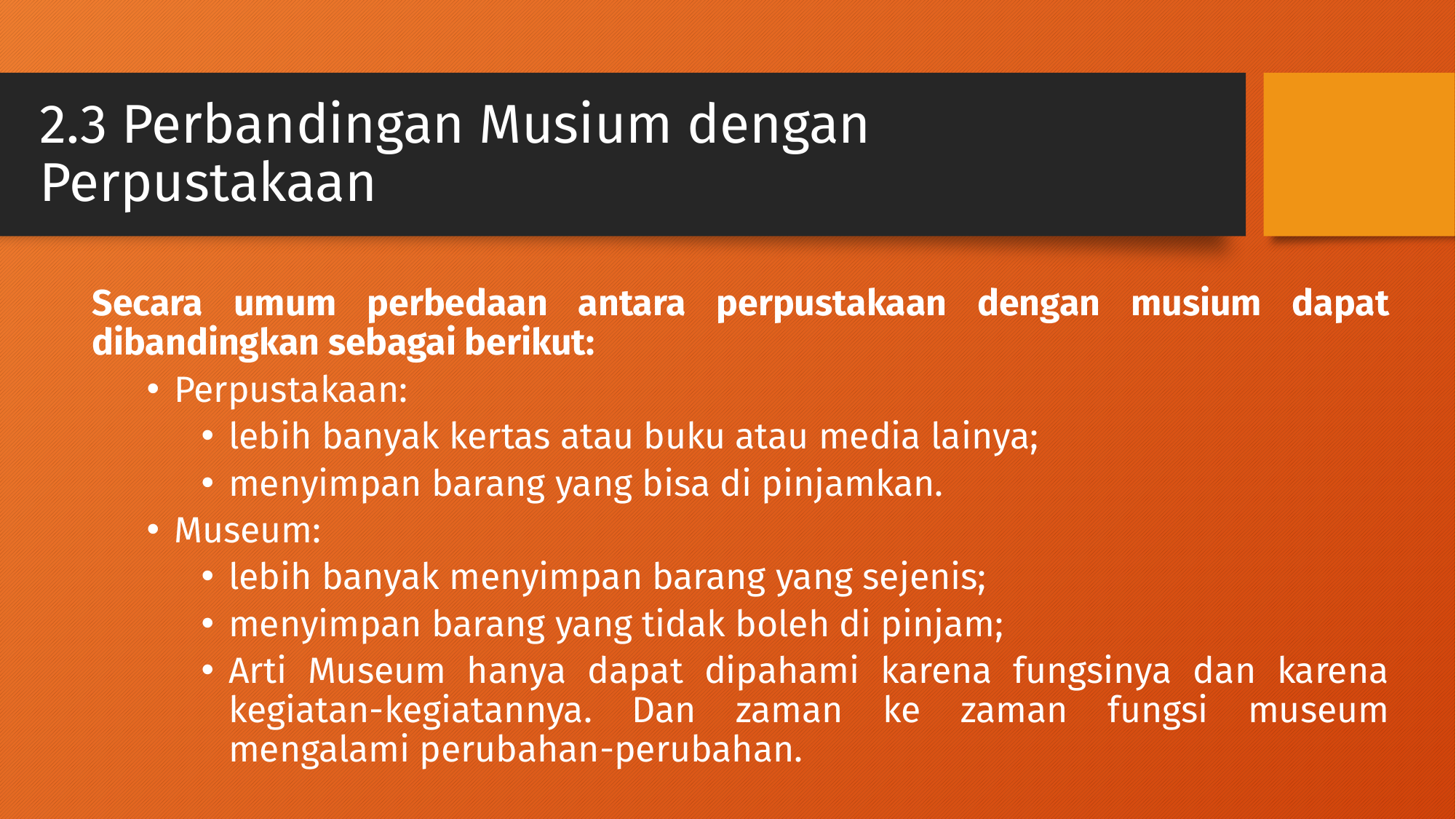

# 2.3 Perbandingan Musium dengan Perpustakaan
Secara umum perbedaan antara perpustakaan dengan musium dapat dibandingkan sebagai berikut:
Perpustakaan:
lebih banyak kertas atau buku atau media lainya;
menyimpan barang yang bisa di pinjamkan.
Museum:
lebih banyak menyimpan barang yang sejenis;
menyimpan barang yang tidak boleh di pinjam;
Arti Museum hanya dapat dipahami karena fungsinya dan karena kegiatan-kegiatannya. Dan zaman ke zaman fungsi museum mengalami perubahan-perubahan.